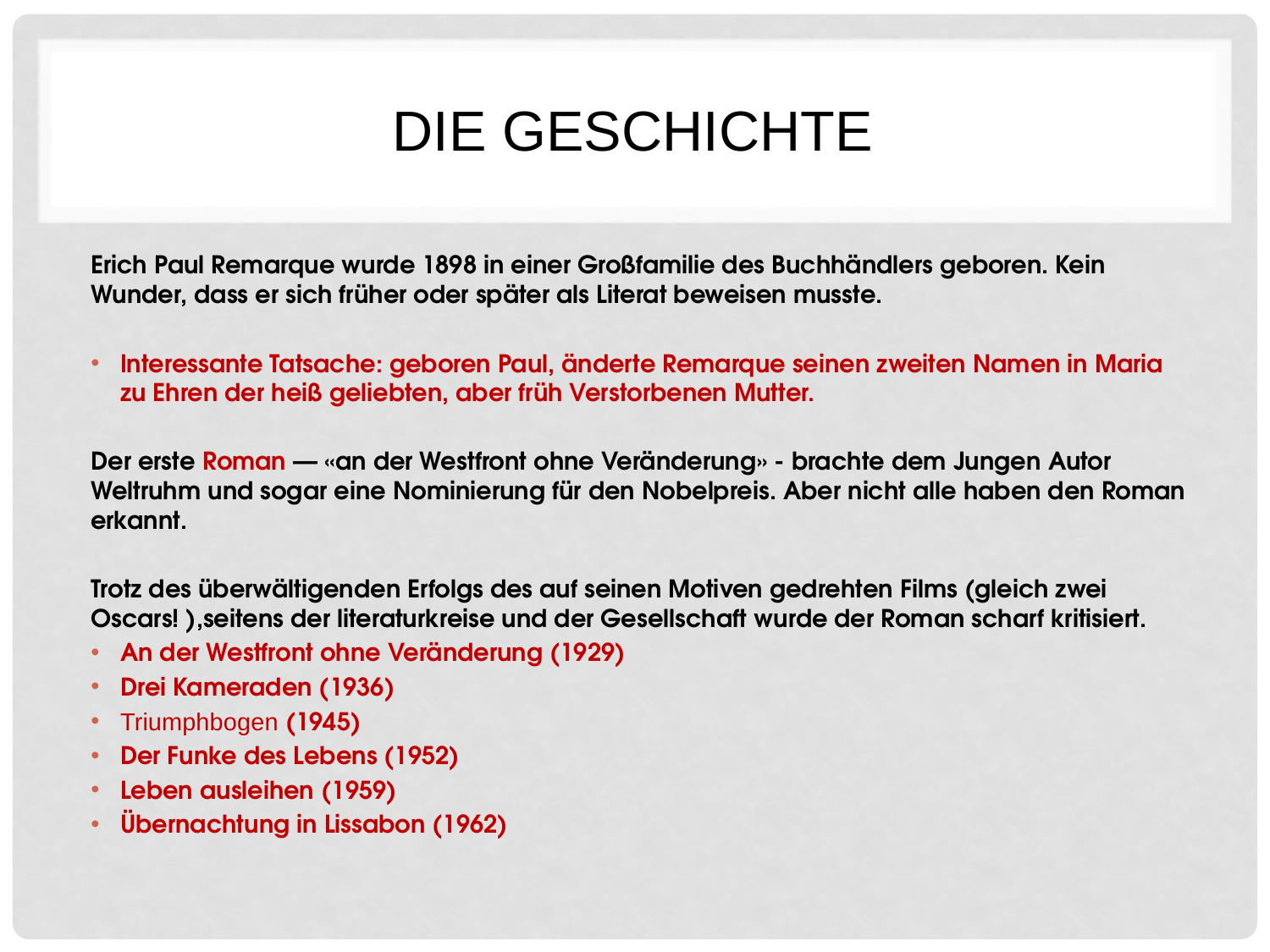

# Die Geschichte
Erich Paul Remarque wurde 1898 in einer Großfamilie des Buchhändlers geboren. Kein Wunder, dass er sich früher oder später als Literat beweisen musste.

Interessante Tatsache: geboren Paul, änderte Remarque seinen zweiten Namen in Maria zu Ehren der heiß geliebten, aber früh Verstorbenen Mutter.

Der erste Roman — «an der Westfront ohne Veränderung» - brachte dem Jungen Autor Weltruhm und sogar eine Nominierung für den Nobelpreis. Aber nicht alle haben den Roman erkannt.

Trotz des überwältigenden Erfolgs des auf seinen Motiven gedrehten Films (gleich zwei Oscars! ),seitens der literaturkreise und der Gesellschaft wurde der Roman scharf kritisiert.
An der Westfront ohne Veränderung (1929)
Drei Kameraden (1936)
Triumphbogen (1945)
Der Funke des Lebens (1952)
Leben ausleihen (1959)
Übernachtung in Lissabon (1962)